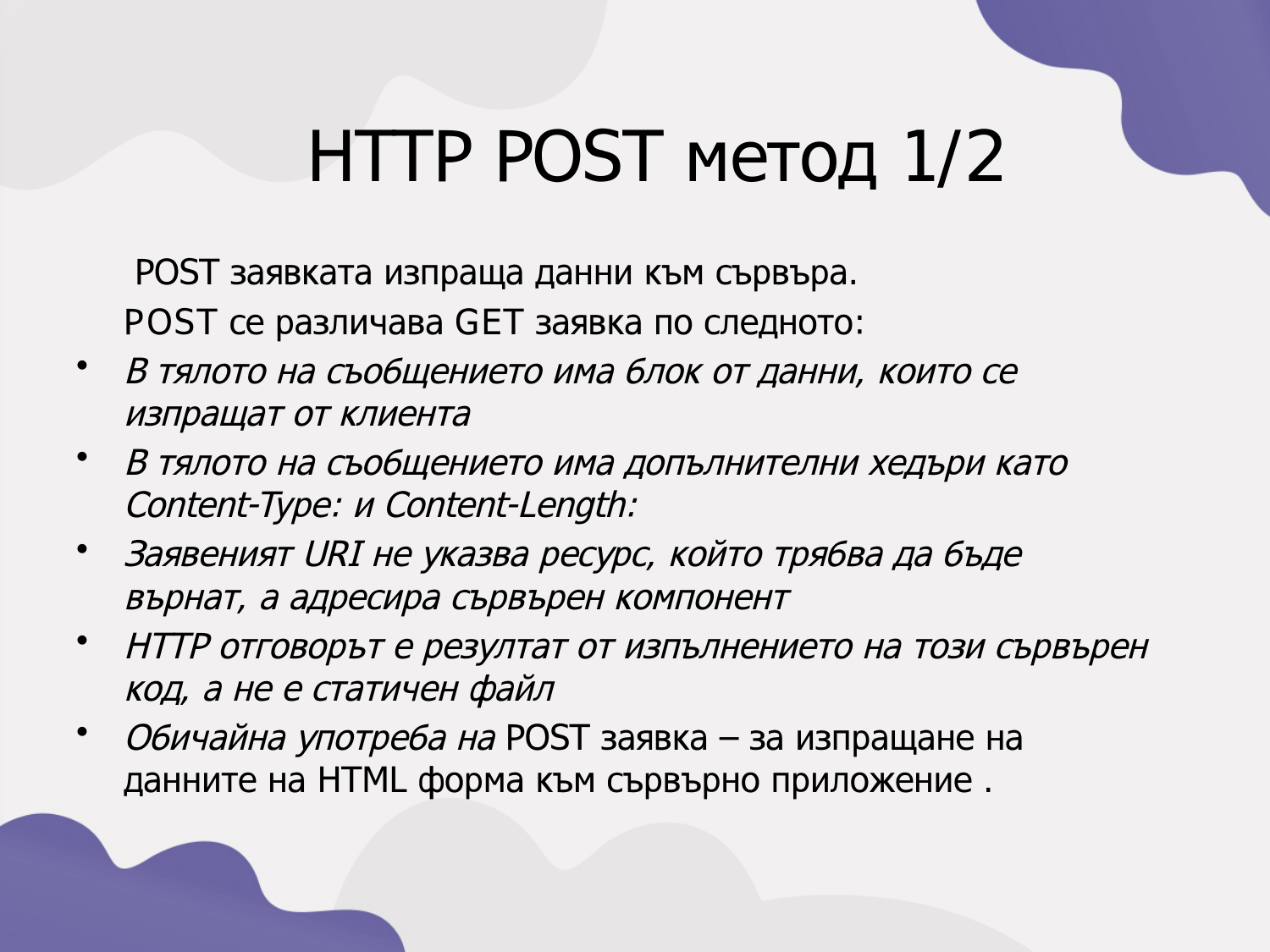

HTTP POST метод 1/2
	 POST заявката изпраща данни към сървъра.
	POST се различава GET заявка по следното:
В тялото на съобщението има блок от данни, които се изпращат от клиента
В тялото на съобщението има допълнителни хедъри като Content-Type: и Content-Length:
Заявеният URI не указва ресурс, който трябва да бъде върнат, а адресира сървърен компонент
HTTP отговорът е резултат от изпълнението на този сървърен код, а не е статичен файл
Обичайна употреба на POST заявка – за изпращане на данните на HTML форма към сървърно приложение .